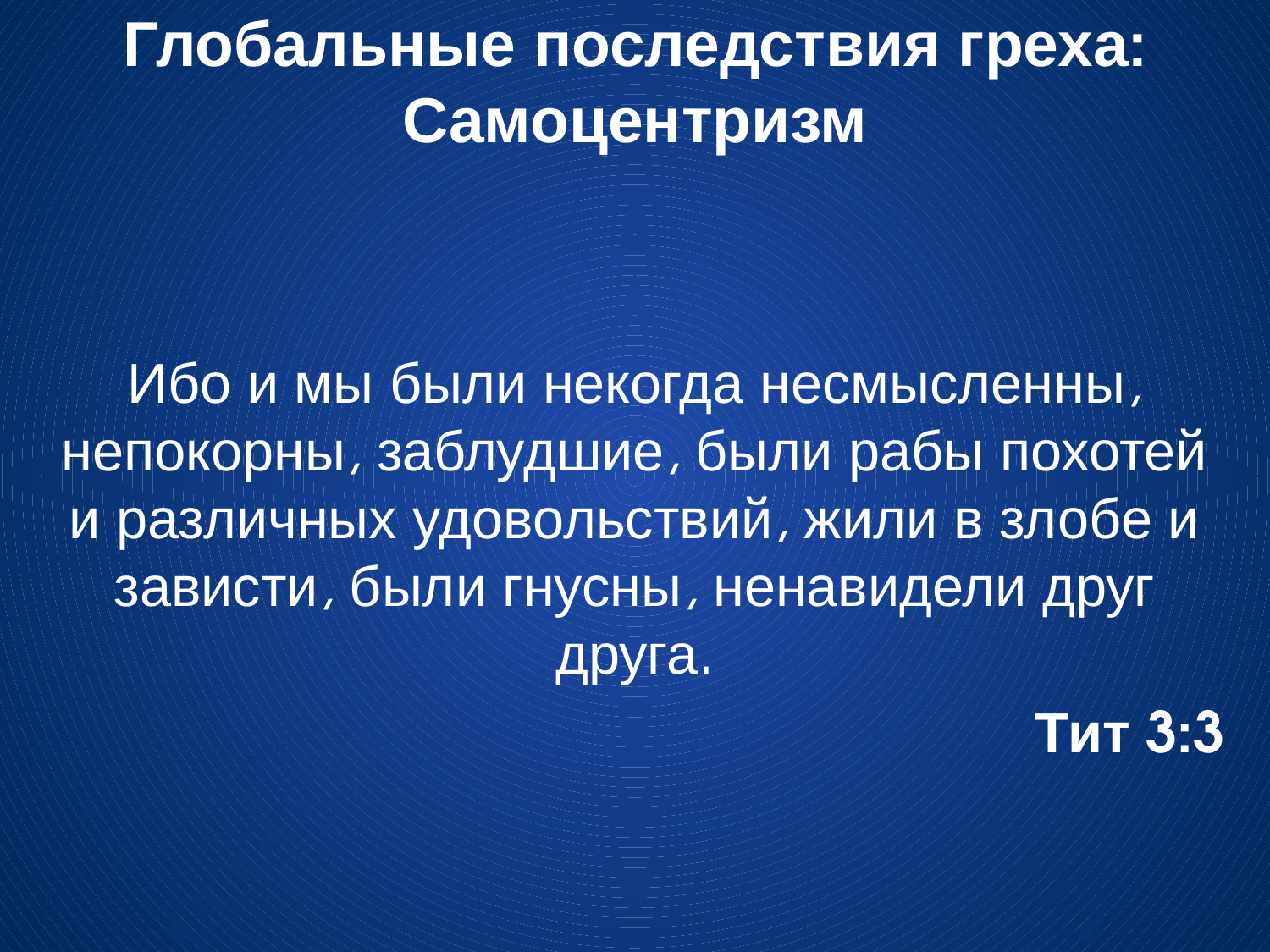

# Глобальные последствия греха: Самоцентризм
Ибо и мы были некогда несмысленны, непокорны, заблудшие, были рабы похотей и различных удовольствий, жили в злобе и зависти, были гнусны, ненавидели друг друга.
Тит 3:3